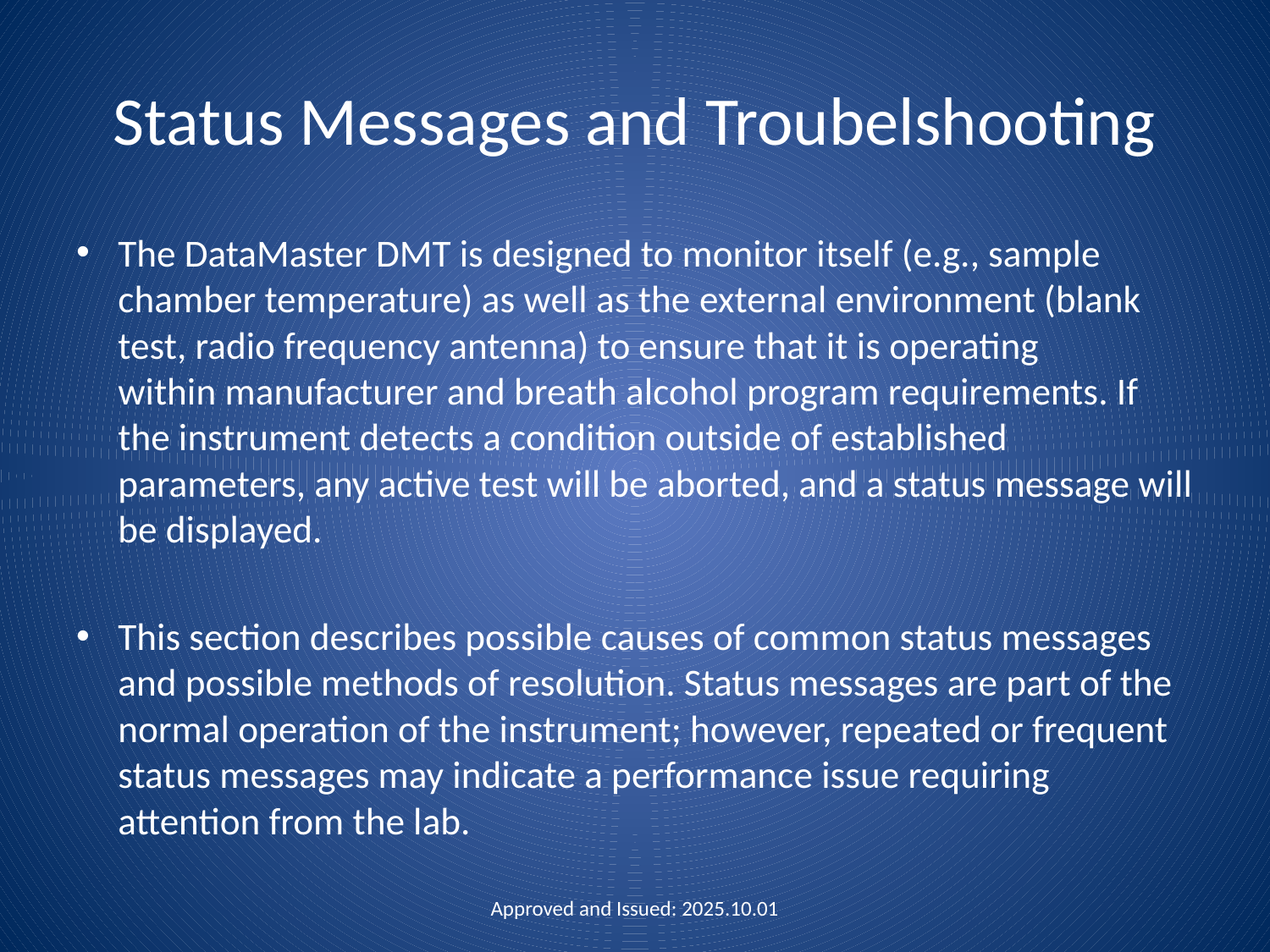

# Status Messages and Troubelshooting
The DataMaster DMT is designed to monitor itself (e.g., sample chamber temperature) as well as the external environment (blank test, radio frequency antenna) to ensure that it is operating within manufacturer and breath alcohol program requirements. If the instrument detects a condition outside of established parameters, any active test will be aborted, and a status message will be displayed.

This section describes possible causes of common status messages and possible methods of resolution. Status messages are part of the normal operation of the instrument; however, repeated or frequent status messages may indicate a performance issue requiring attention from the lab.

Approved and Issued: 2025.10.01